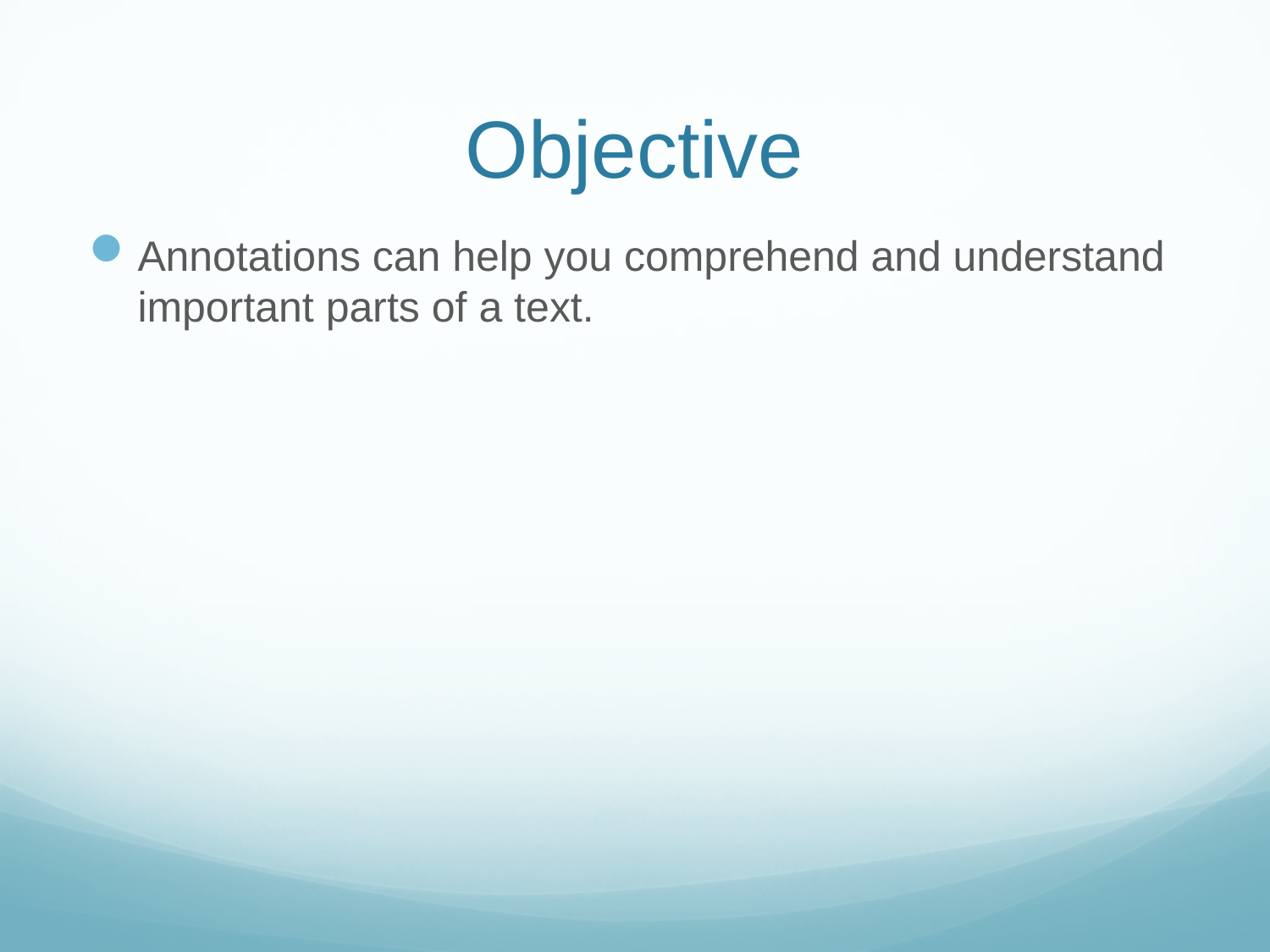

# Objective
Annotations can help you comprehend and understand important parts of a text.